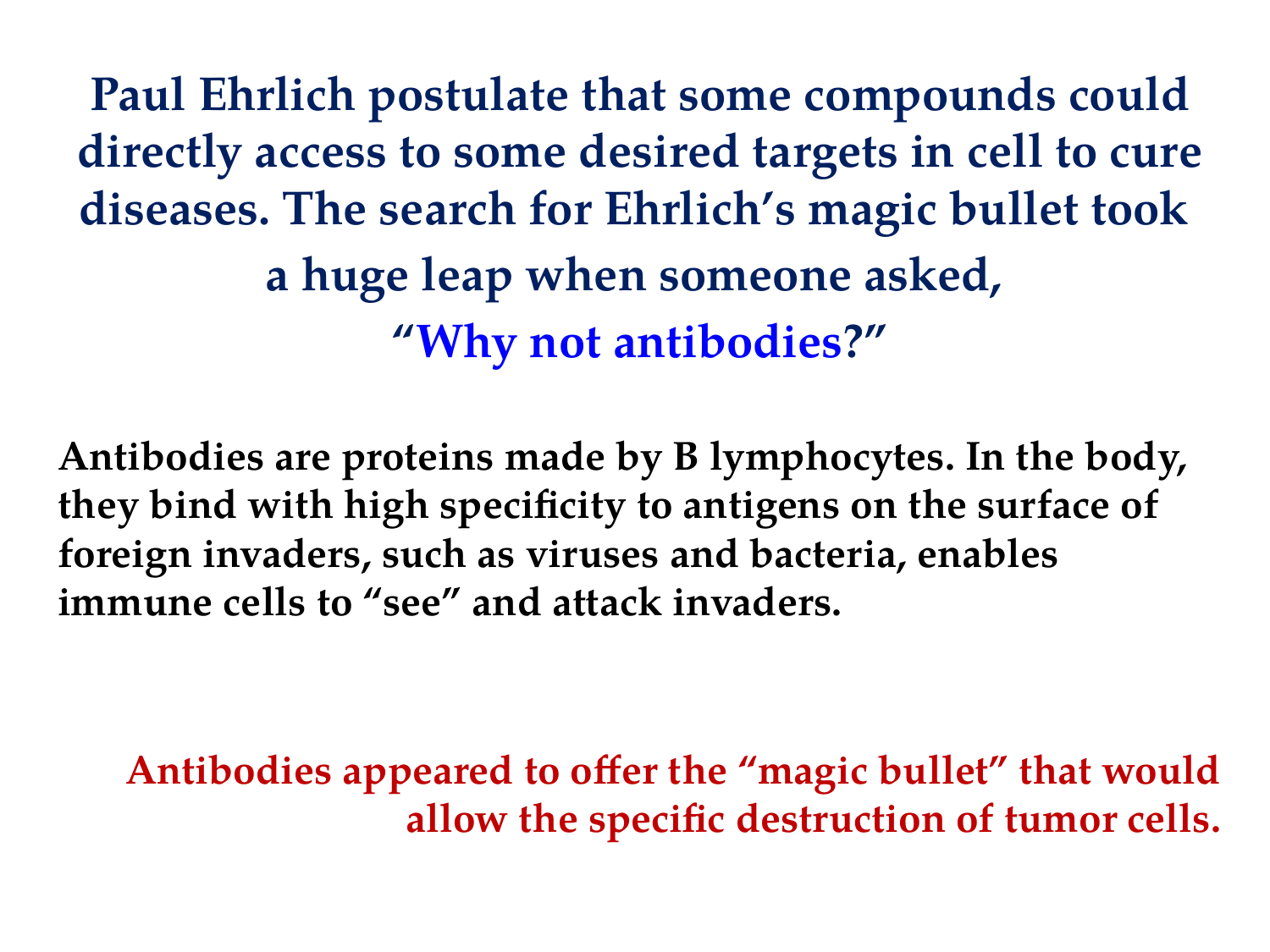

Paul Ehrlich postulate that some compounds could directly access to some desired targets in cell to cure diseases. The search for Ehrlich’s magic bullet took
a huge leap when someone asked,
“Why not antibodies?”

Antibodies are proteins made by B lymphocytes. In the body, they bind with high specificity to antigens on the surface of foreign invaders, such as viruses and bacteria, enables immune cells to “see” and attack invaders.

Antibodies appeared to offer the “magic bullet” that would allow the specific destruction of tumor cells.